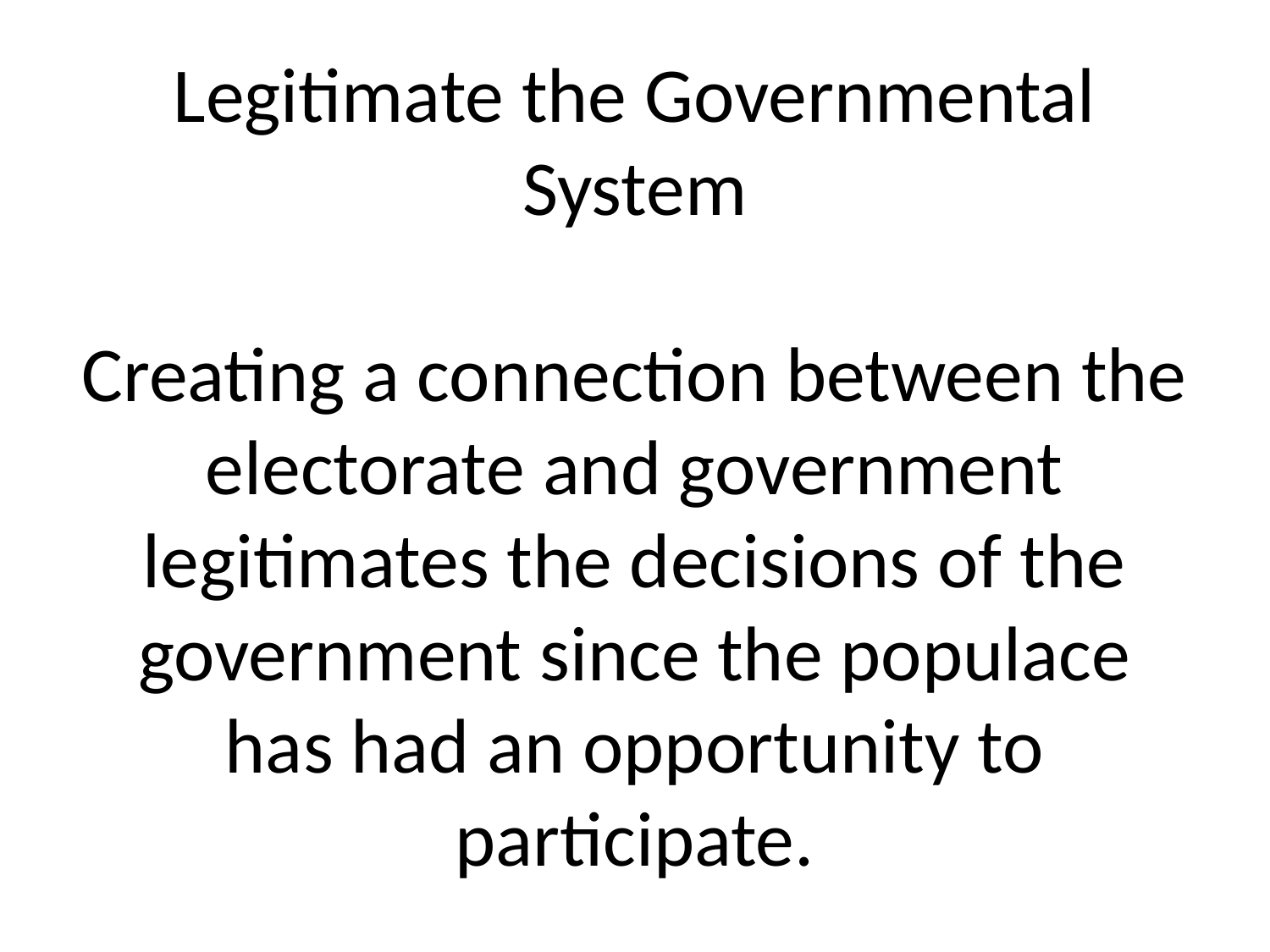

# Legitimate the Governmental System Creating a connection between the electorate and government legitimates the decisions of the government since the populace has had an opportunity to participate.